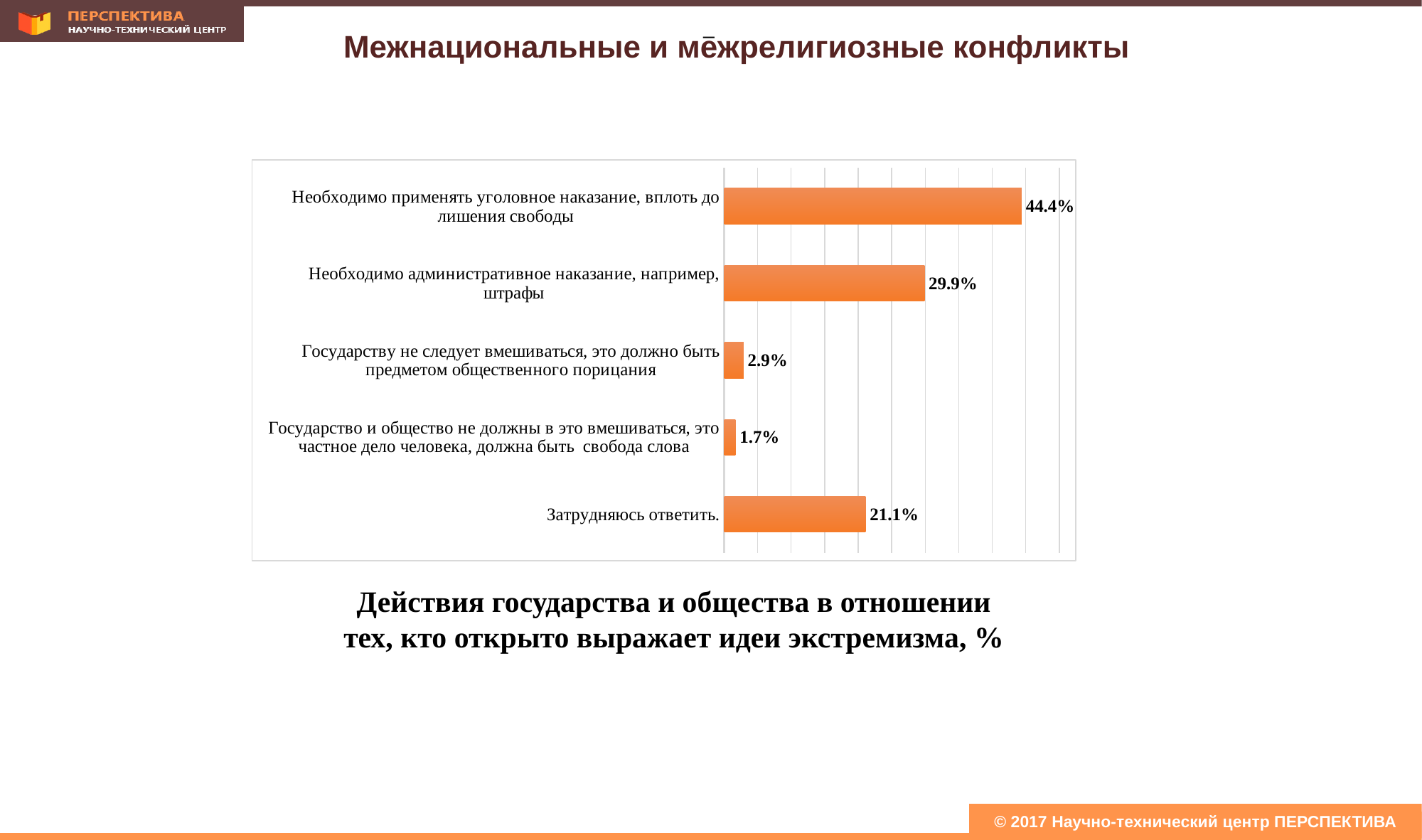

Межнациональные и межрелигиозные конфликты

–

### Chart

| Category |  |
|---|---|
| Необходимо применять уголовное наказание, вплоть до лишения свободы | 0.444 |
| Необходимо административное наказание, например, штрафы | 0.299 |
| Государству не следует вмешиваться, это должно быть предметом общественного порицания | 0.029 |
| Государство и общество не должны в это вмешиваться, это частное дело человека, должна быть  свобода слова | 0.017 |
| Затрудняюсь ответить. | 0.211 |
Действия государства и общества в отношении тех, кто открыто выражает идеи экстремизма, %
© 2017 Научно-технический центр ПЕРСПЕКТИВА